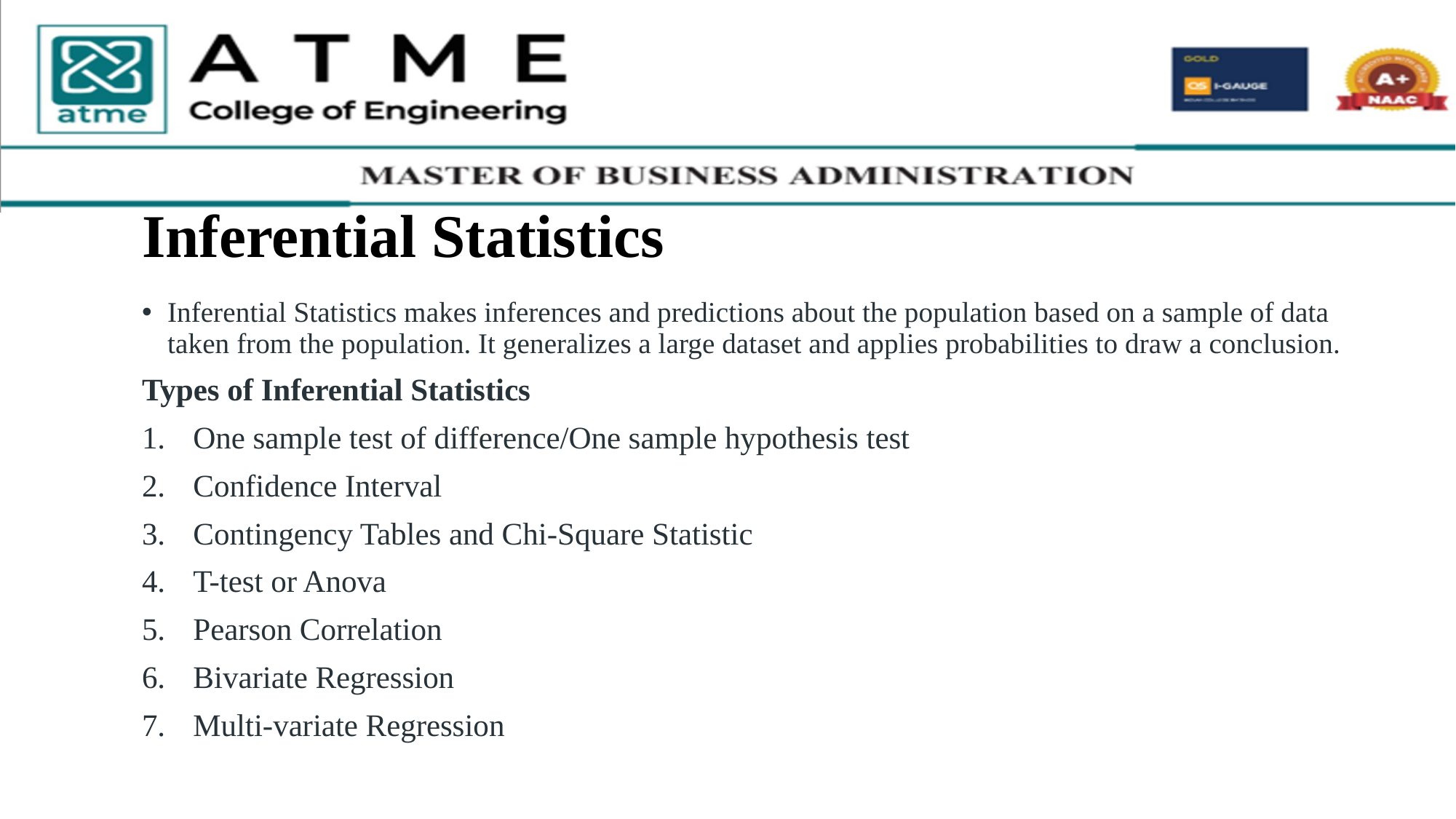

# Inferential Statistics
Inferential Statistics makes inferences and predictions about the population based on a sample of data taken from the population. It generalizes a large dataset and applies probabilities to draw a conclusion.
Types of Inferential Statistics
One sample test of difference/One sample hypothesis test
Confidence Interval
Contingency Tables and Chi-Square Statistic
T-test or Anova
Pearson Correlation
Bivariate Regression
Multi-variate Regression